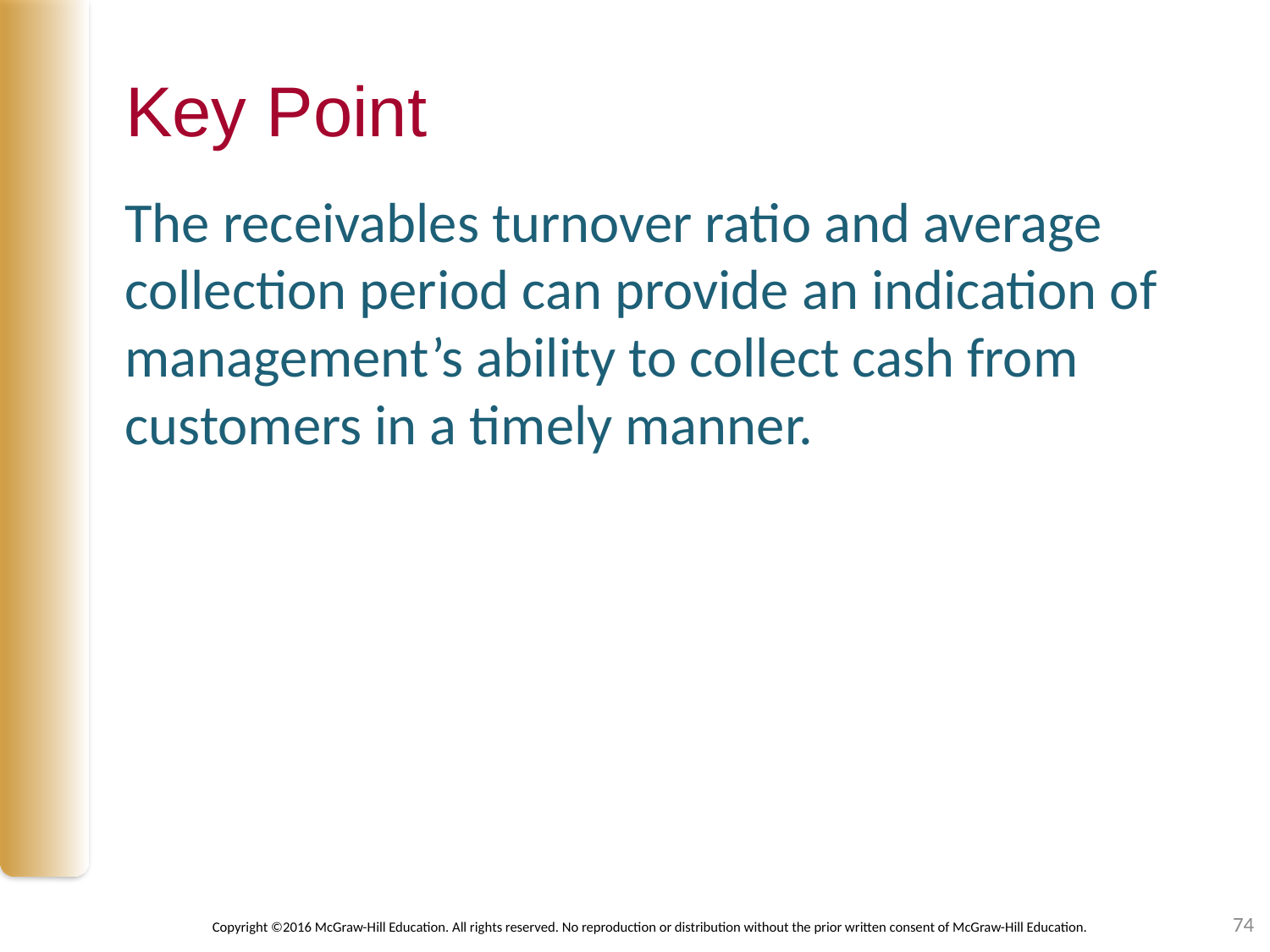

# Key Point
The receivables turnover ratio and average collection period can provide an indication of management’s ability to collect cash from customers in a timely manner.
74
Copyright ©2016 McGraw-Hill Education. All rights reserved. No reproduction or distribution without the prior written consent of McGraw-Hill Education.